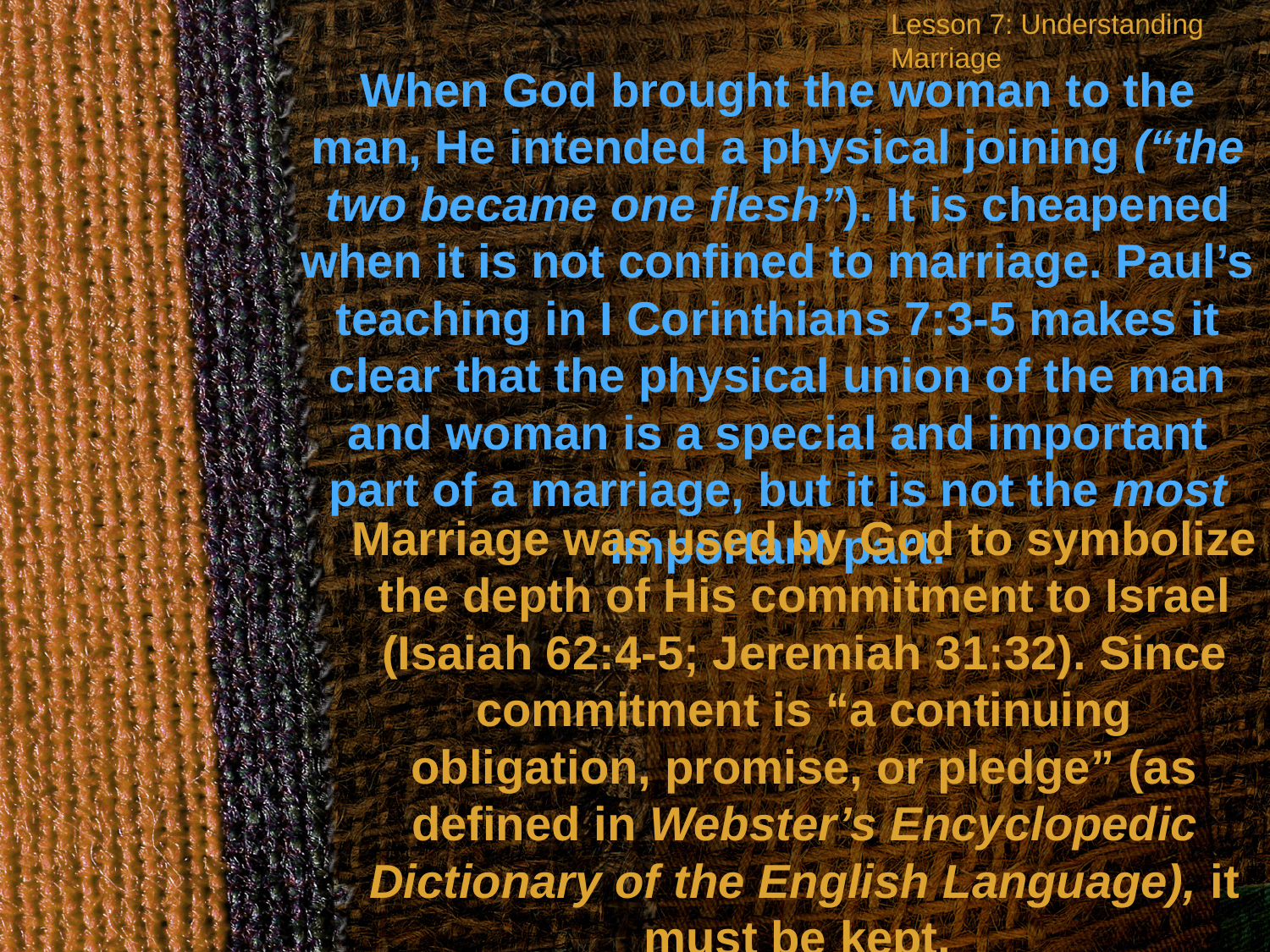

Lesson 7: Understanding Marriage
When God brought the woman to the man, He intended a physical joining (“the two became one flesh”). It is cheapened when it is not confined to marriage. Paul’s teaching in I Corinthians 7:3-5 makes it clear that the physical union of the man and woman is a special and important part of a marriage, but it is not the most important part.
Marriage was used by God to symbolize the depth of His commitment to Israel (Isaiah 62:4-5; Jeremiah 31:32). Since commitment is “a continuing obligation, promise, or pledge” (as defined in Webster’s Encyclopedic Dictionary of the English Language), it must be kept.